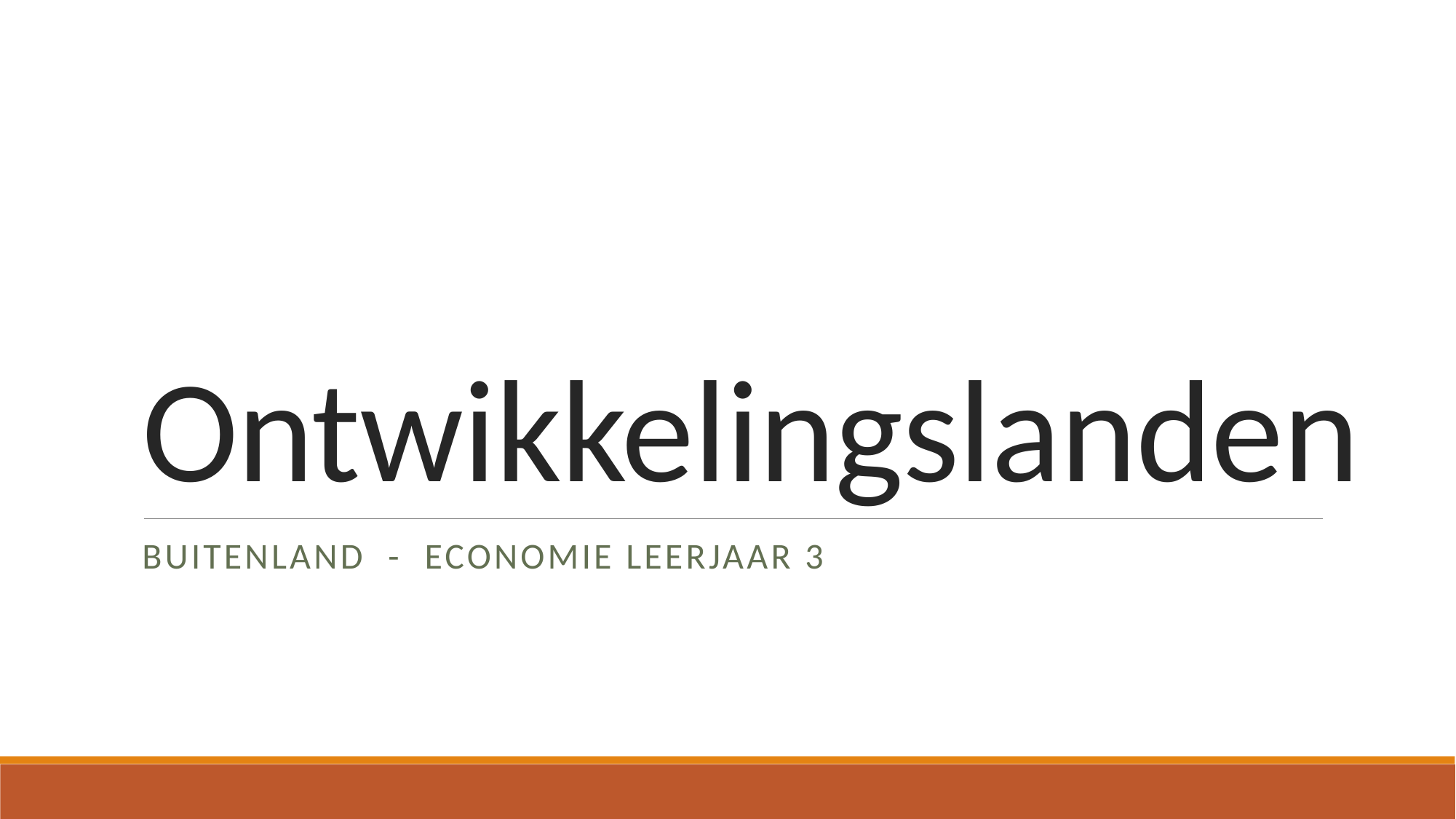

# Ontwikkelingslanden
Buitenland  -  economie leerjaar 3